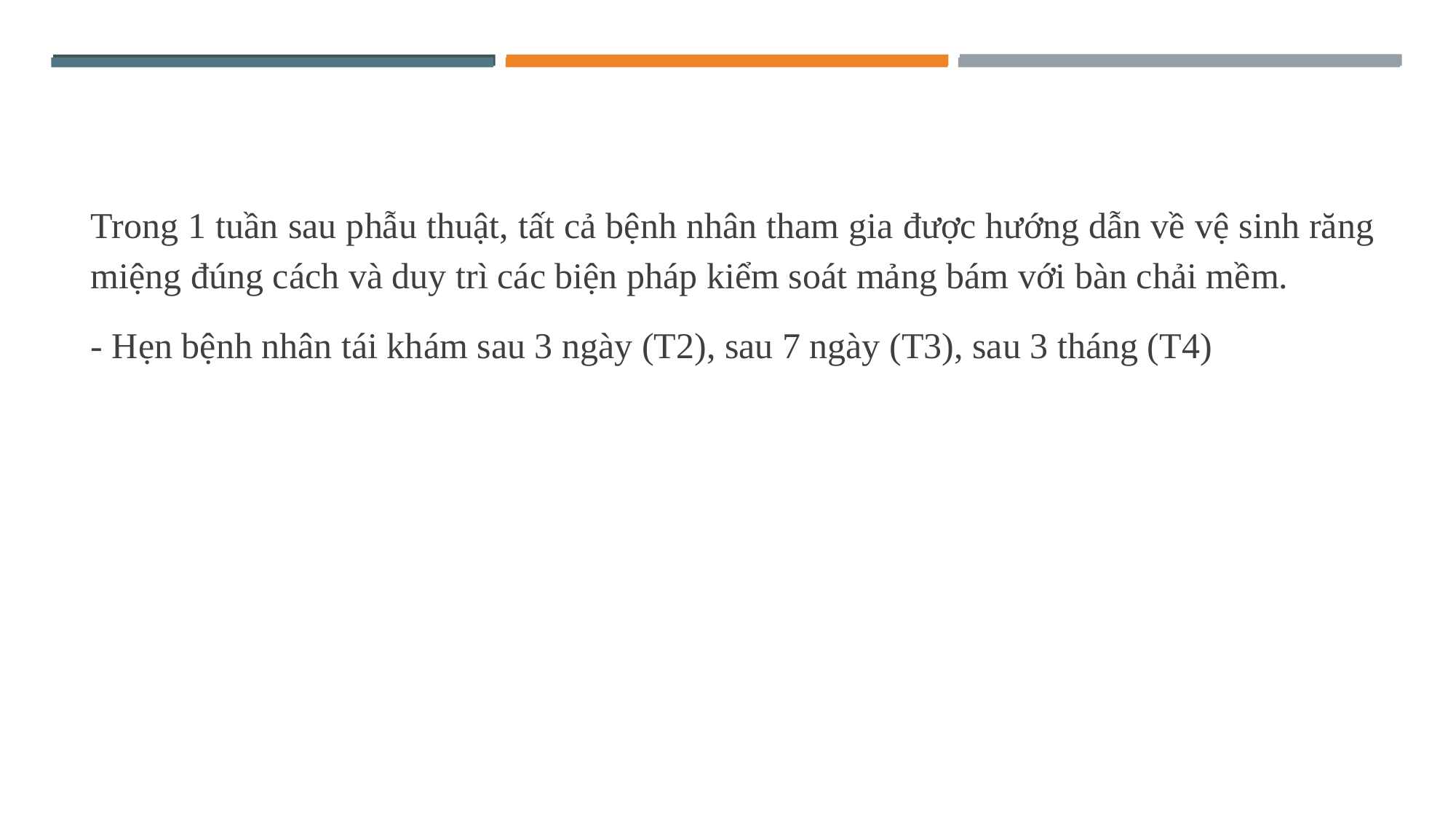

#
Trong 1 tuần sau phẫu thuật, tất cả bệnh nhân tham gia được hướng dẫn về vệ sinh răng miệng đúng cách và duy trì các biện pháp kiểm soát mảng bám với bàn chải mềm.
- Hẹn bệnh nhân tái khám sau 3 ngày (T2), sau 7 ngày (T3), sau 3 tháng (T4)